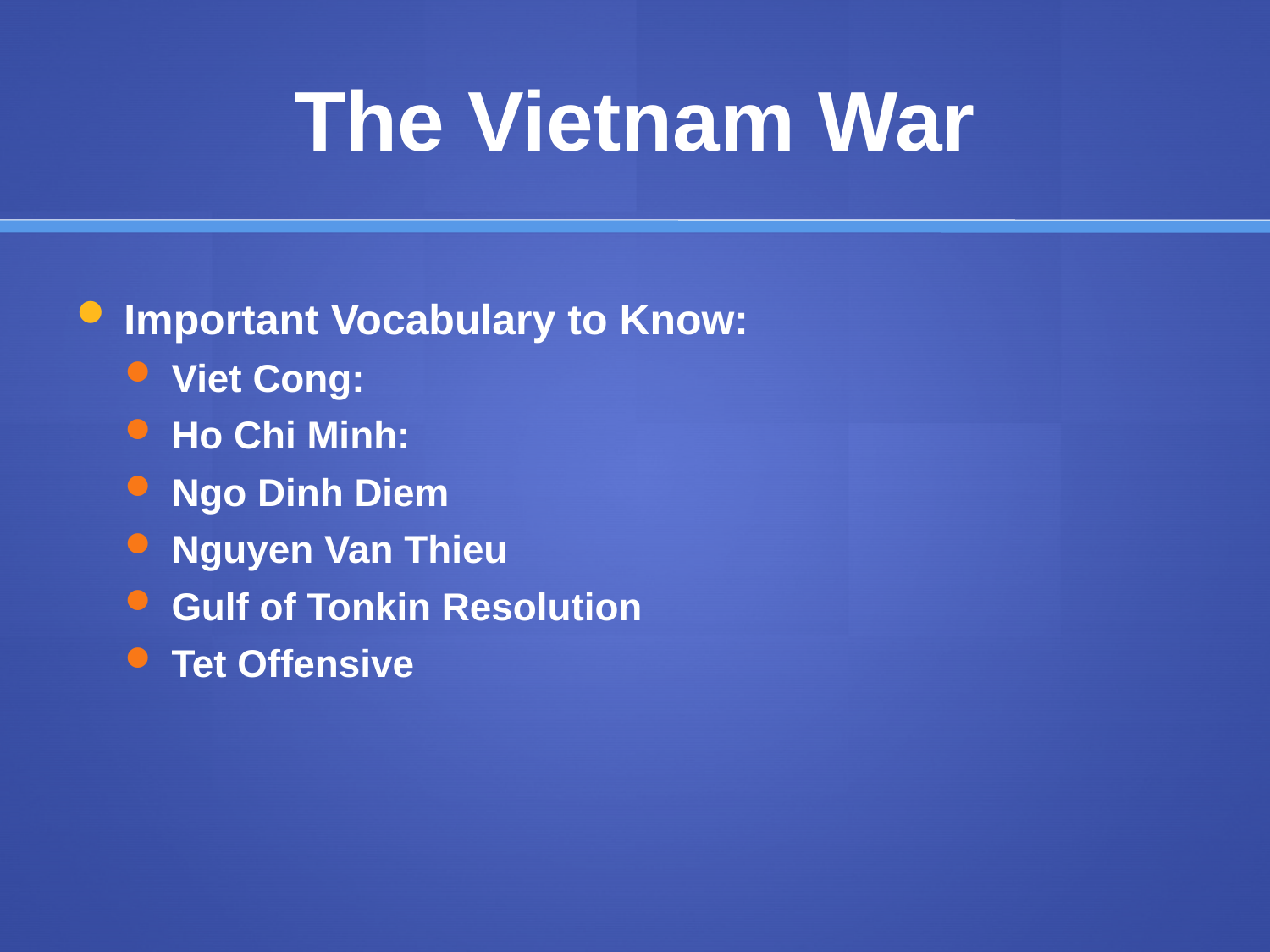

# The Vietnam War
Important Vocabulary to Know:
Viet Cong:
Ho Chi Minh:
Ngo Dinh Diem
Nguyen Van Thieu
Gulf of Tonkin Resolution
Tet Offensive